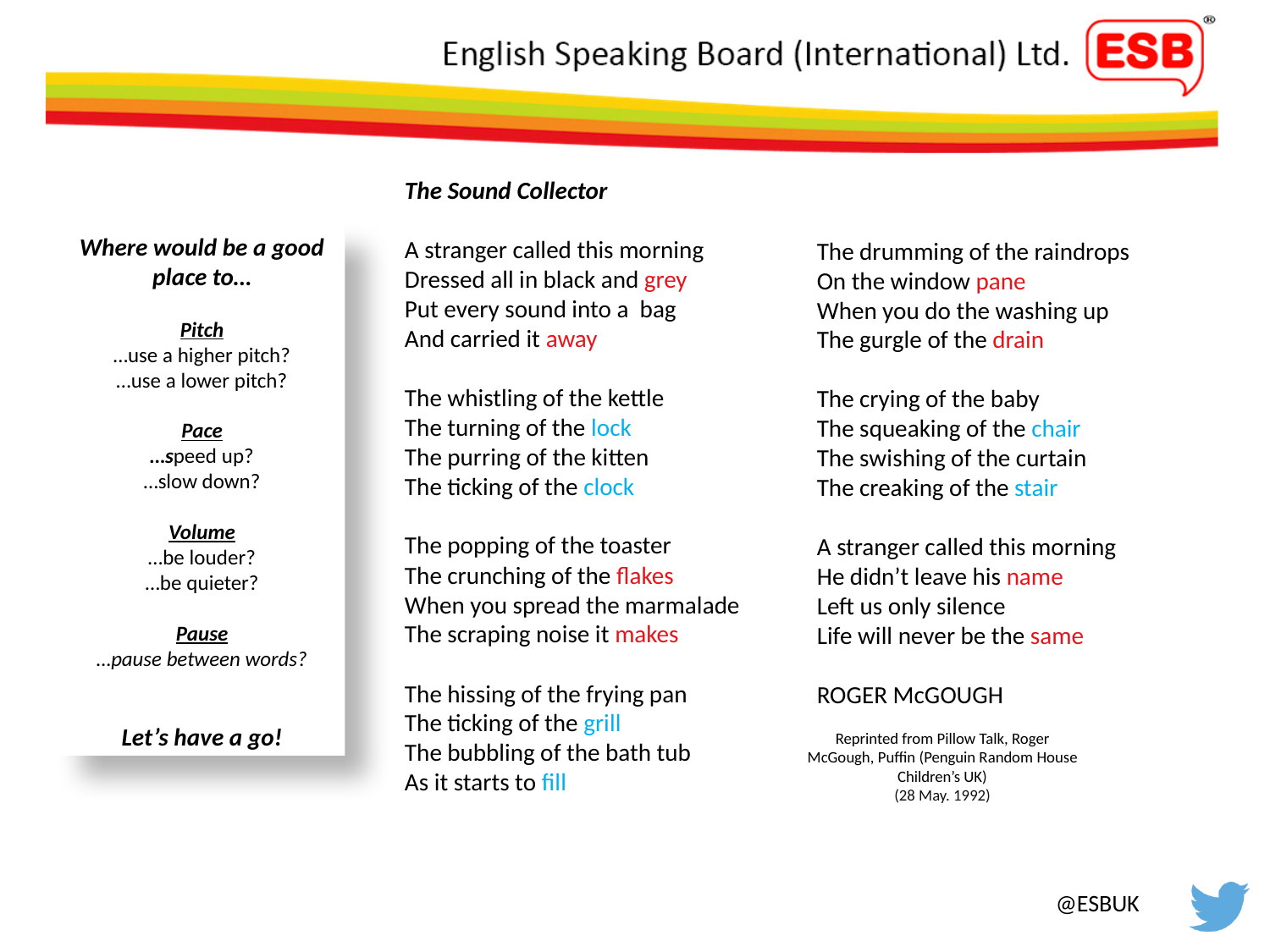

The Sound Collector
A stranger called this morning
Dressed all in black and grey
Put every sound into a  bag
And carried it away
The whistling of the kettle
The turning of the lock
The purring of the kitten
The ticking of the clock
The popping of the toaster
The crunching of the flakes
When you spread the marmalade
The scraping noise it makes

The hissing of the frying pan
The ticking of the grill
The bubbling of the bath tub
As it starts to fill
The drumming of the raindrops
On the window pane
When you do the washing up
The gurgle of the drain
The crying of the baby
The squeaking of the chair
The swishing of the curtain
The creaking of the stair
A stranger called this morning
He didn’t leave his name
Left us only silence
Life will never be the same
ROGER McGOUGH
Where would be a good place to…

Pitch
…use a higher pitch?
…use a lower pitch?

Pace
…speed up?
…slow down?

Volume
…be louder?
…be quieter?

Pause
…pause between words?

Let’s have a go!
Reprinted from Pillow Talk, Roger McGough, Puffin (Penguin Random House Children’s UK)
(28 May. 1992)